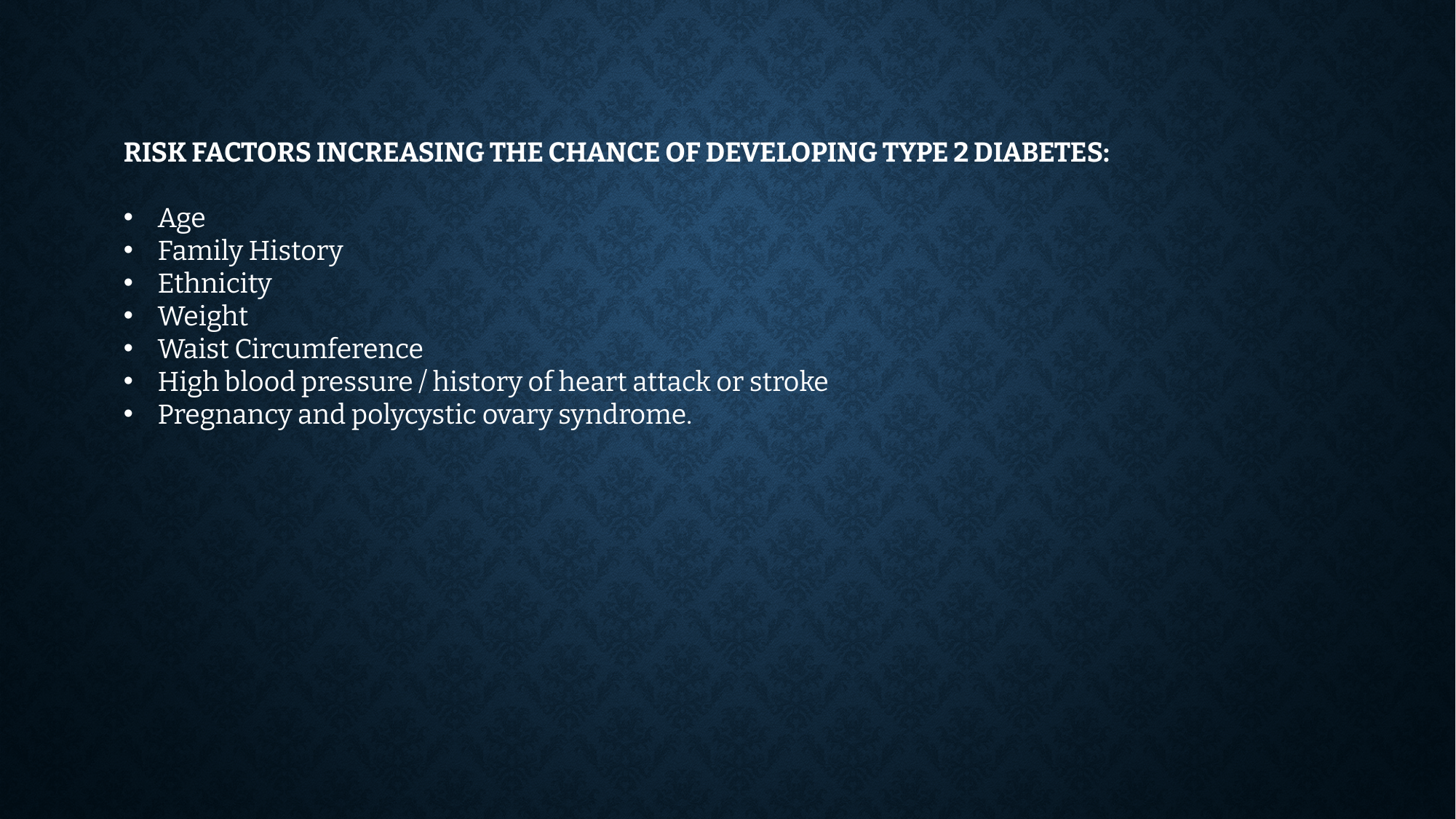

RISK FACTORS INCREASING THE CHANCE OF DEVELOPING TYPE 2 DIABETES:

Age
Family History
Ethnicity
Weight
Waist Circumference
High blood pressure / history of heart attack or stroke
Pregnancy and polycystic ovary syndrome.